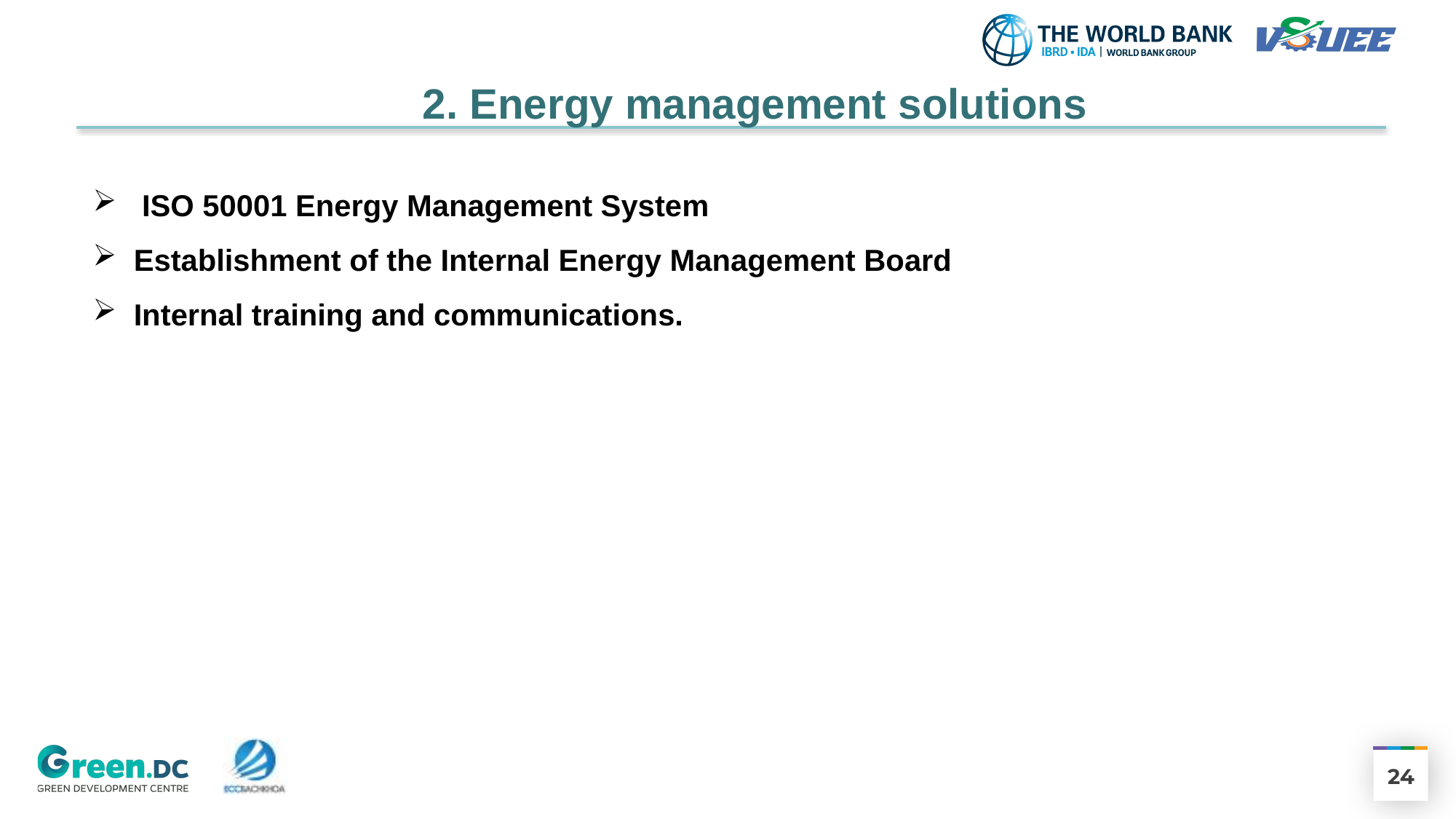

2. Energy management solutions

 ISO 50001 Energy Management System
Establishment of the Internal Energy Management Board
Internal training and communications.